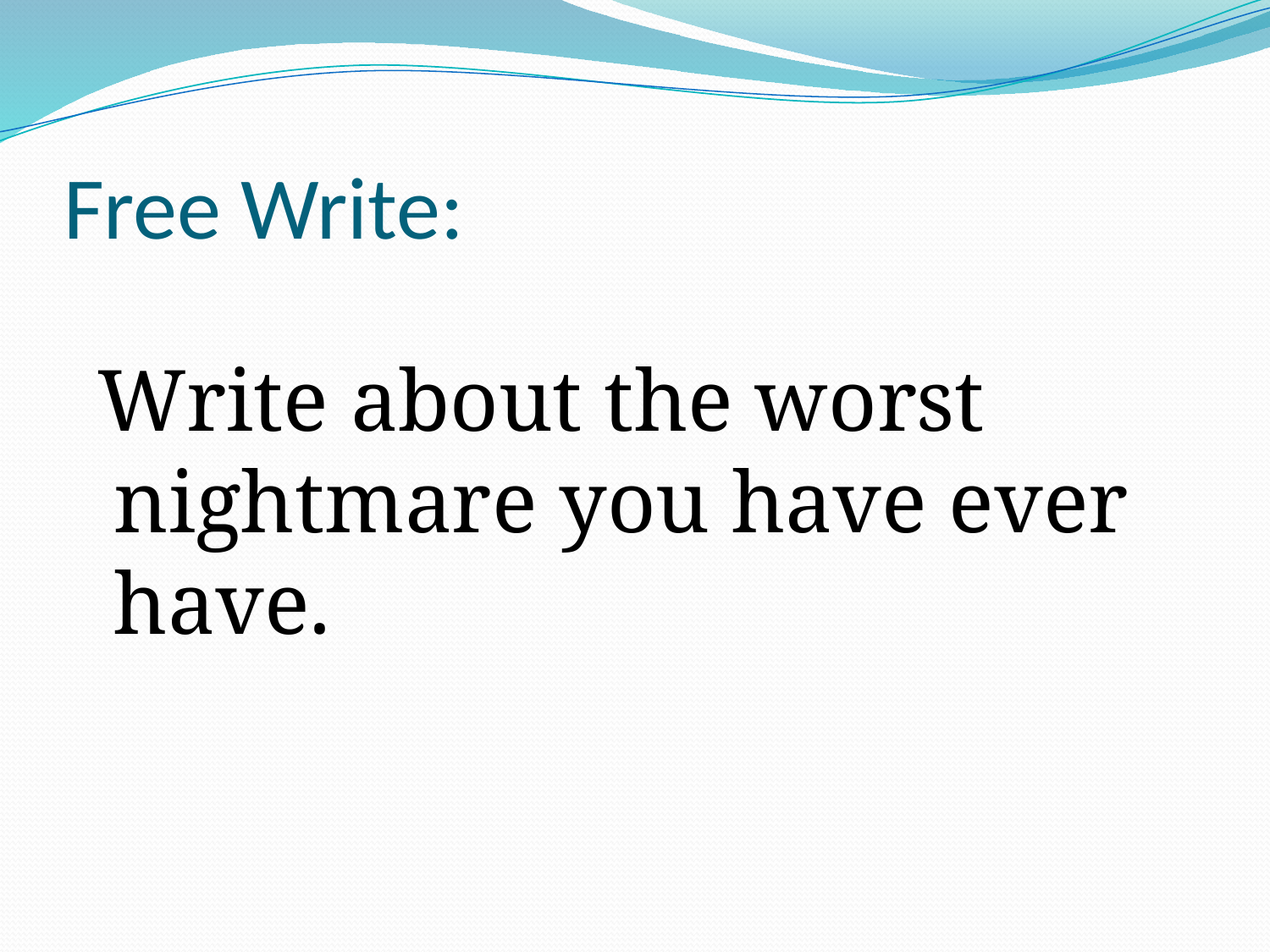

# Free Write:

 Write about the worst nightmare you have ever have.